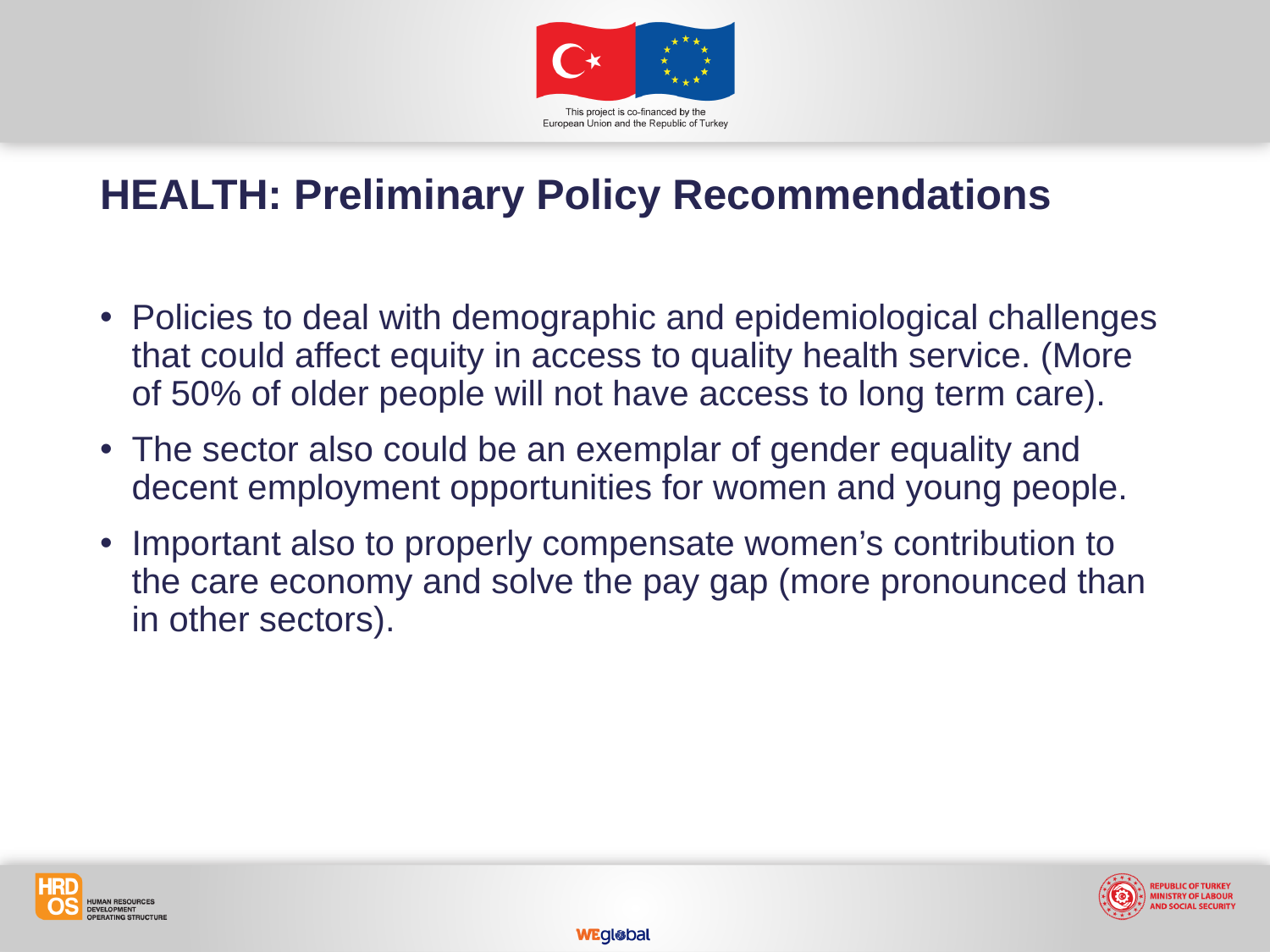

HEALTH: Preliminary Policy Recommendations

Policies to deal with demographic and epidemiological challenges that could affect equity in access to quality health service. (More of 50% of older people will not have access to long term care).
The sector also could be an exemplar of gender equality and decent employment opportunities for women and young people.
Important also to properly compensate women’s contribution to the care economy and solve the pay gap (more pronounced than in other sectors).